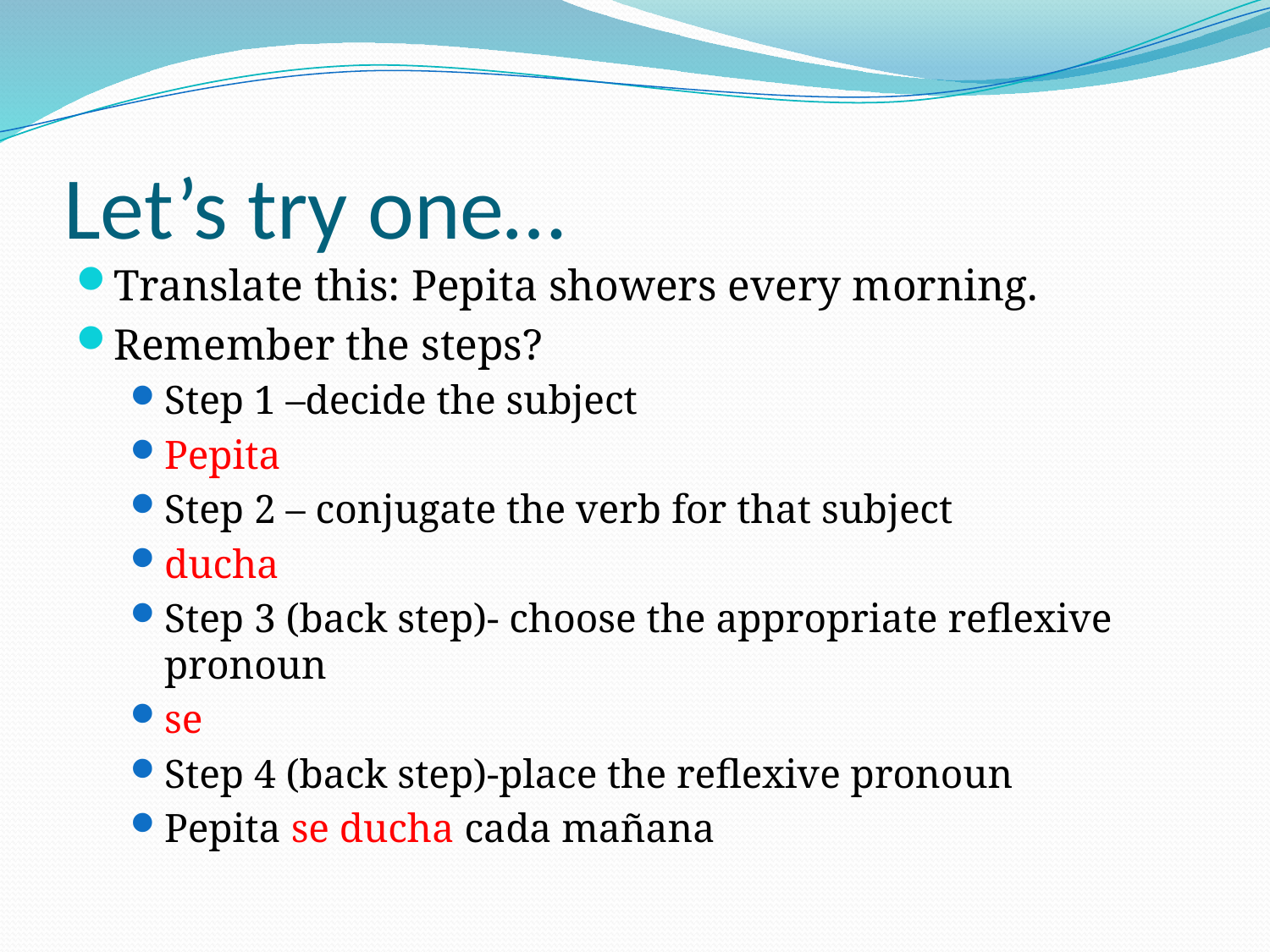

# Let’s try one…
Translate this: Pepita showers every morning.
Remember the steps?
Step 1 –decide the subject
Pepita
Step 2 – conjugate the verb for that subject
ducha
Step 3 (back step)- choose the appropriate reflexive pronoun
se
Step 4 (back step)-place the reflexive pronoun
Pepita se ducha cada mañana